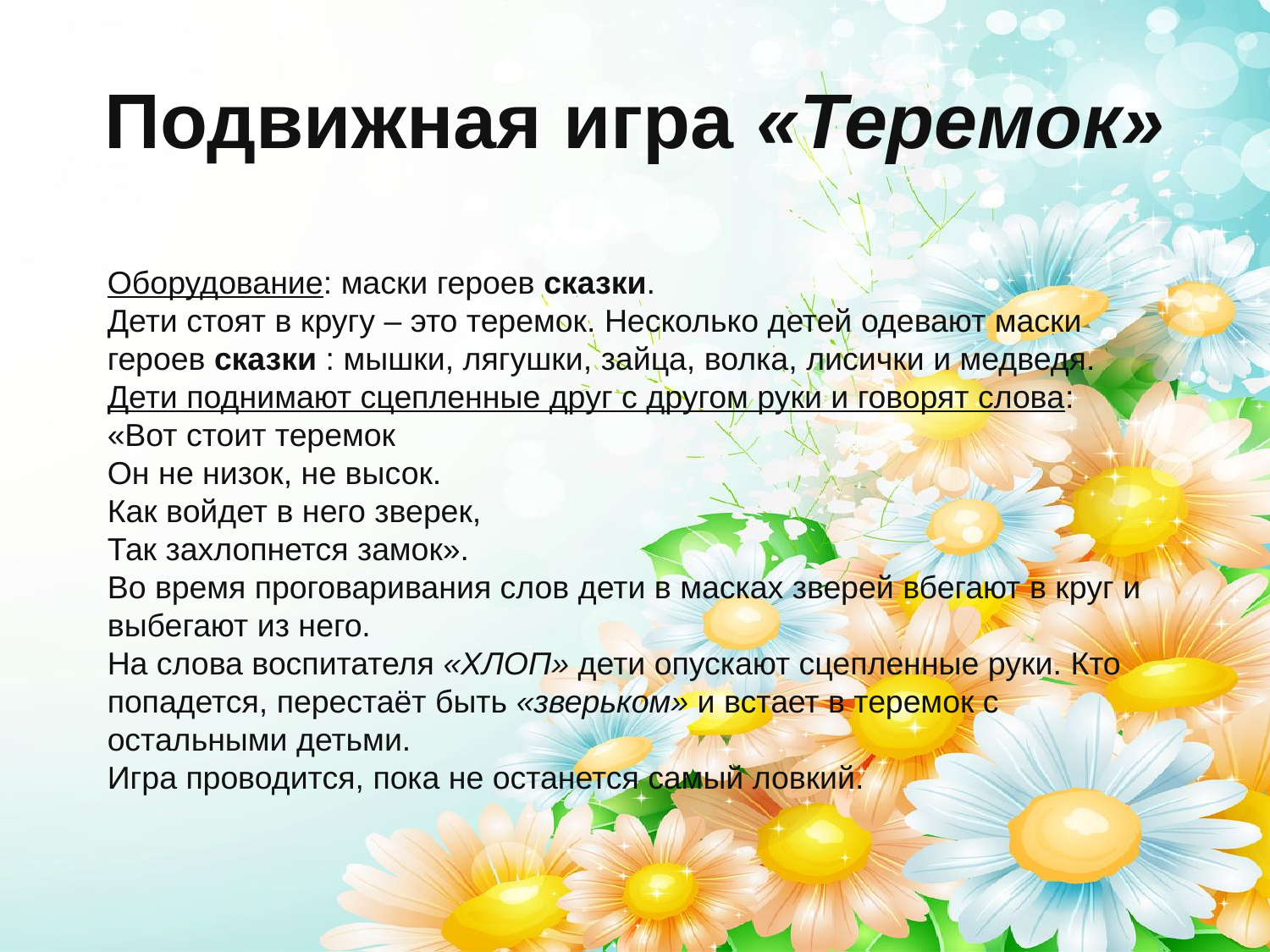

# Подвижная игра «Теремок»
Оборудование: маски героев сказки.
Дети стоят в кругу – это теремок. Несколько детей одевают маски героев сказки : мышки, лягушки, зайца, волка, лисички и медведя.
Дети поднимают сцепленные друг с другом руки и говорят слова:
«Вот стоит теремок
Он не низок, не высок.
Как войдет в него зверек,
Так захлопнется замок».
Во время проговаривания слов дети в масках зверей вбегают в круг и выбегают из него.
На слова воспитателя «ХЛОП» дети опускают сцепленные руки. Кто попадется, перестаёт быть «зверьком» и встает в теремок с остальными детьми.
Игра проводится, пока не останется самый ловкий.